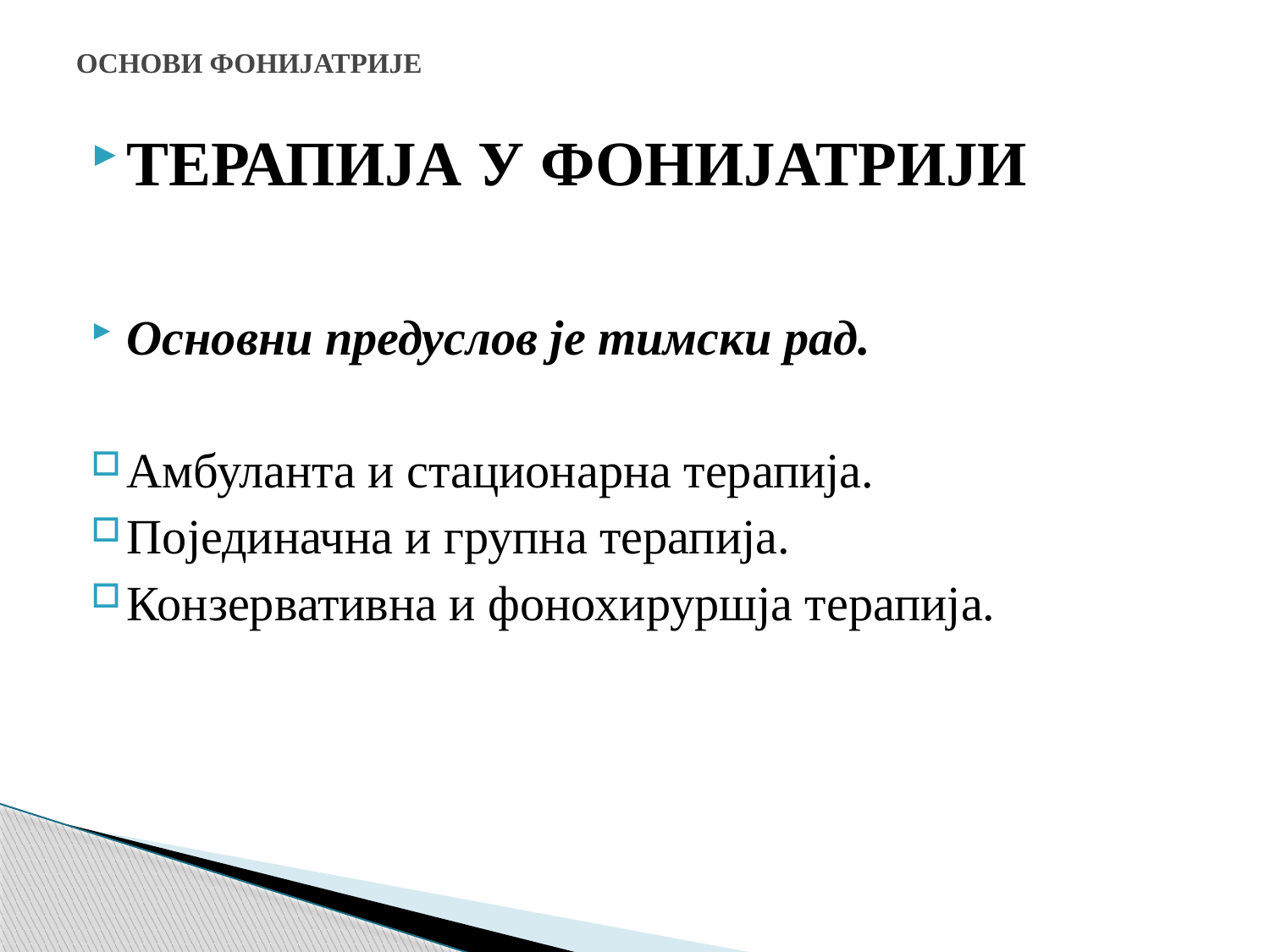

# ОСНОВИ ФОНИЈАТРИЈЕ
ТЕРАПИЈА У ФОНИЈАТРИЈИ

Основни предуслов је тимски рад.

Амбуланта и стационарна терапија.
Појединачна и групна терапија.
Конзервативна и фонохируршја терапија.